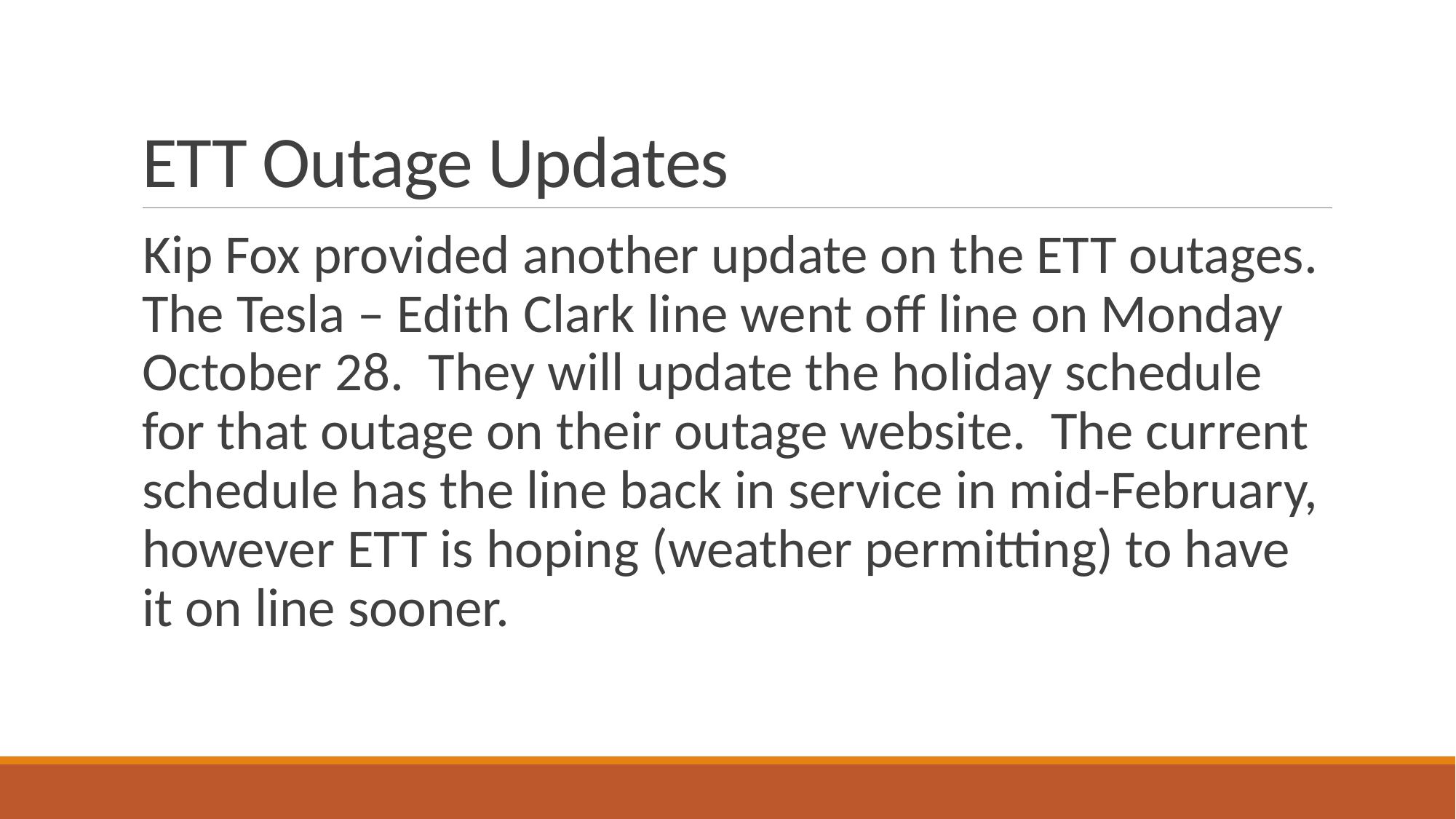

# ETT Outage Updates
Kip Fox provided another update on the ETT outages.  The Tesla – Edith Clark line went off line on Monday October 28.  They will update the holiday schedule for that outage on their outage website.  The current schedule has the line back in service in mid-February, however ETT is hoping (weather permitting) to have it on line sooner.